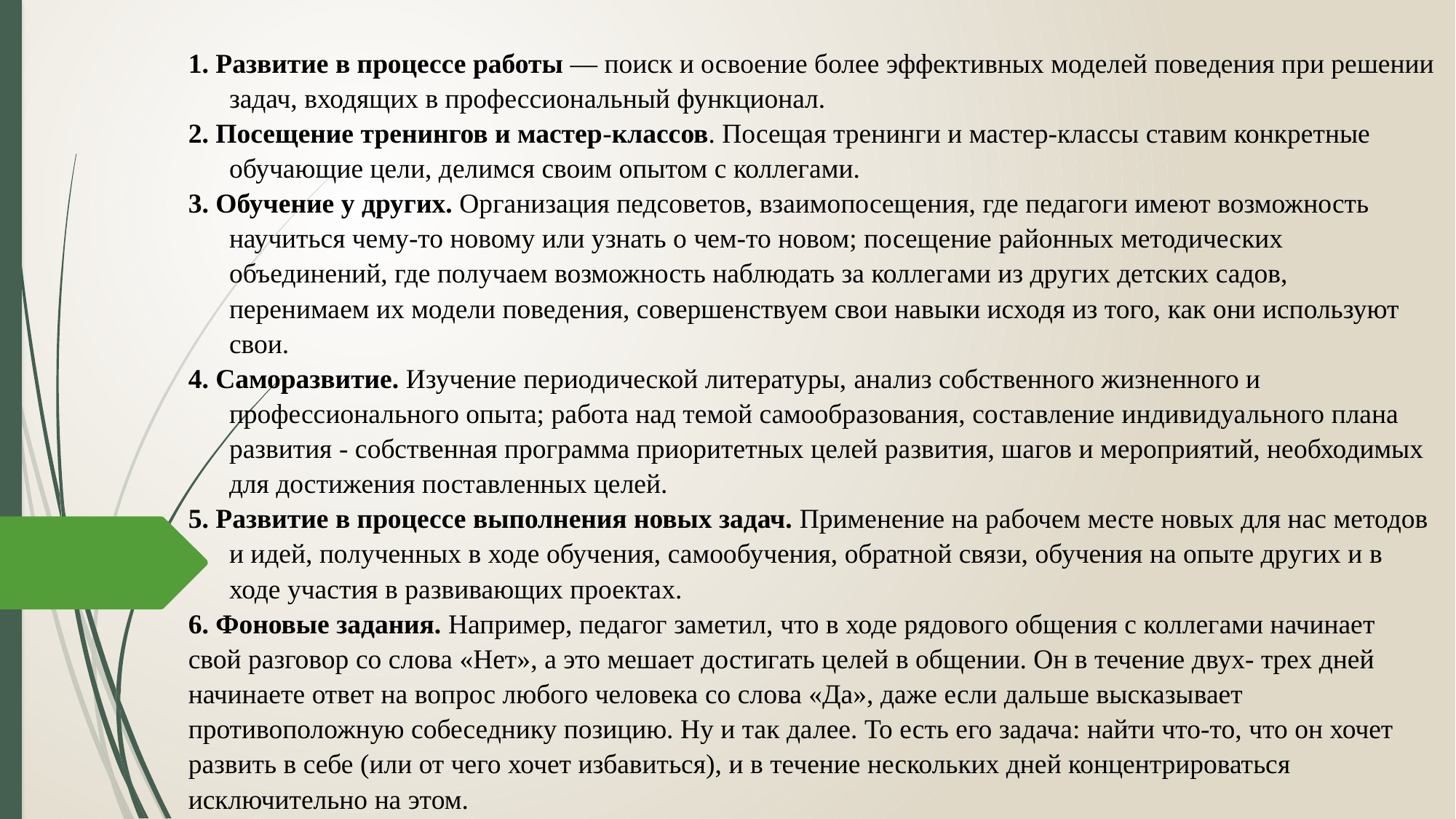

1. Развитие в процессе работы — поиск и освоение более эффективных моделей поведения при решении задач, входящих в профессиональный функционал.
2. Посещение тренингов и мастер-классов. Посещая тренинги и мастер-классы ставим конкретные обучающие цели, делимся своим опытом с коллегами.
3. Обучение у других. Организация педсоветов, взаимопосещения, где педагоги имеют возможность научиться чему-то новому или узнать о чем-то новом; посещение районных методических объединений, где получаем возможность наблюдать за коллегами из других детских садов, перенимаем их модели поведения, совершенствуем свои навыки исходя из того, как они используют свои.
4. Саморазвитие. Изучение периодической литературы, анализ собственного жизненного и профессионального опыта; работа над темой самообразования, составление индивидуального плана развития - собственная программа приоритетных целей развития, шагов и мероприятий, необходимых для достижения поставленных целей.
5. Развитие в процессе выполнения новых задач. Применение на рабочем месте новых для нас методов и идей, полученных в ходе обучения, самообучения, обратной связи, обучения на опыте других и в ходе участия в развивающих проектах.
6. Фоновые задания. Например, педагог заметил, что в ходе рядового общения с коллегами начинает свой разговор со слова «Нет», а это мешает достигать целей в общении. Он в течение двух- трех дней начинаете ответ на вопрос любого человека со слова «Да», даже если дальше высказывает противоположную собеседнику позицию. Ну и так далее. То есть его задача: найти что-то, что он хочет развить в себе (или от чего хочет избавиться), и в течение нескольких дней концентрироваться исключительно на этом.